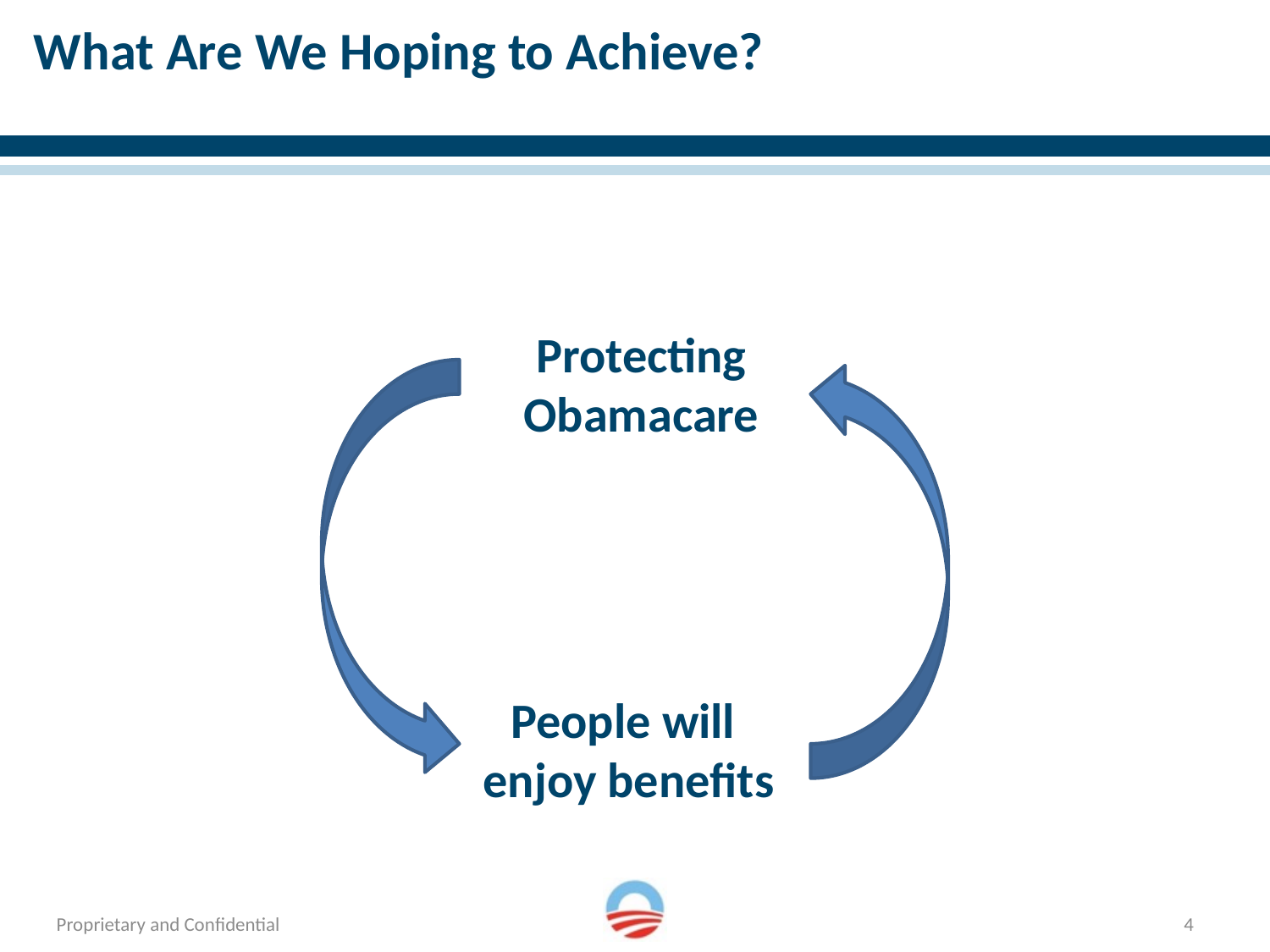

# What Are We Hoping to Achieve?
Protecting Obamacare

People will
enjoy benefits
4